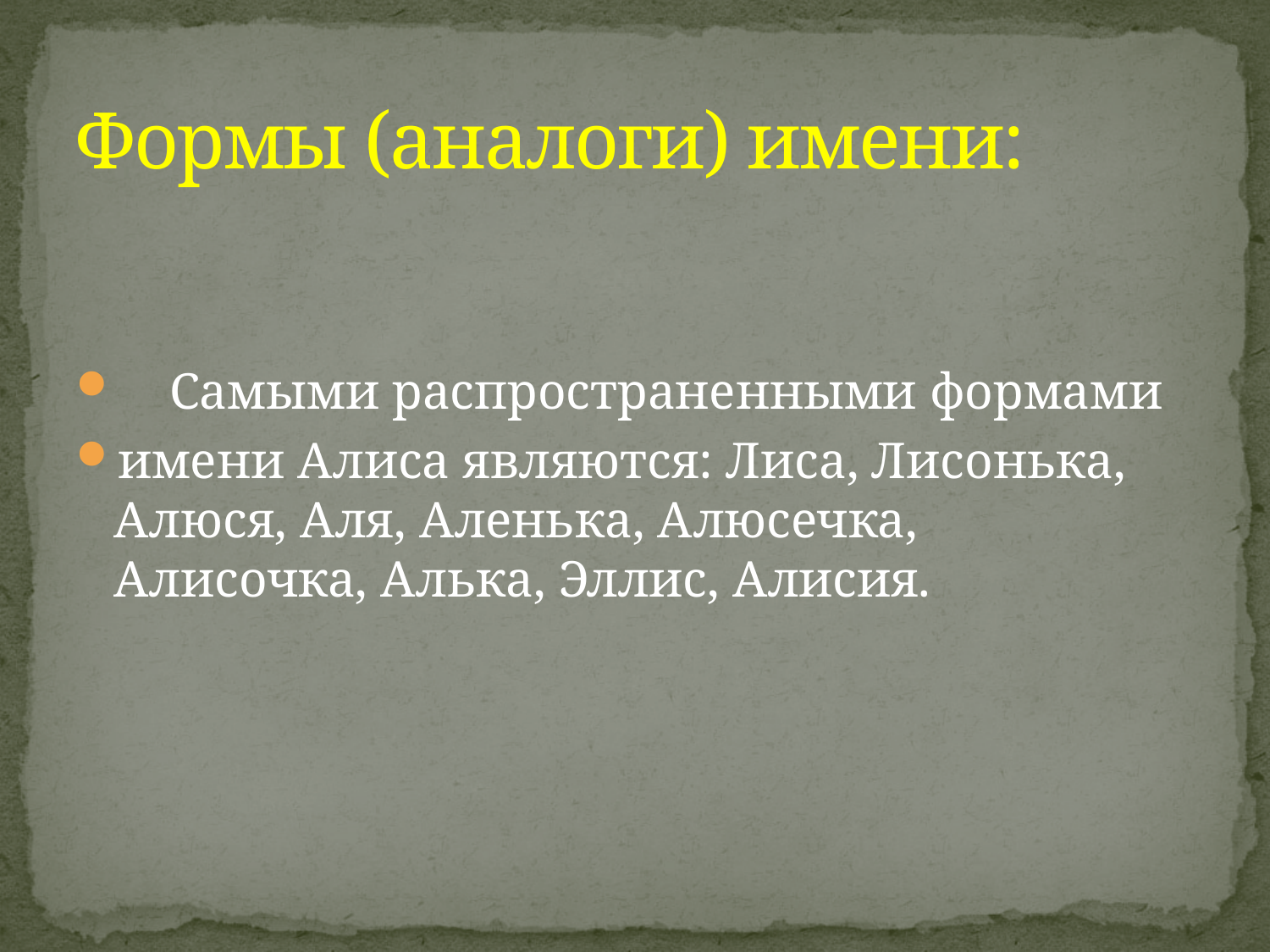

# Формы (аналоги) имени:

    Самыми распространенными формами
имени Алиса являются: Лиса, Лисонька, Алюся, Аля, Аленька, Алюсечка, Алисочка, Алька, Эллис, Алисия.